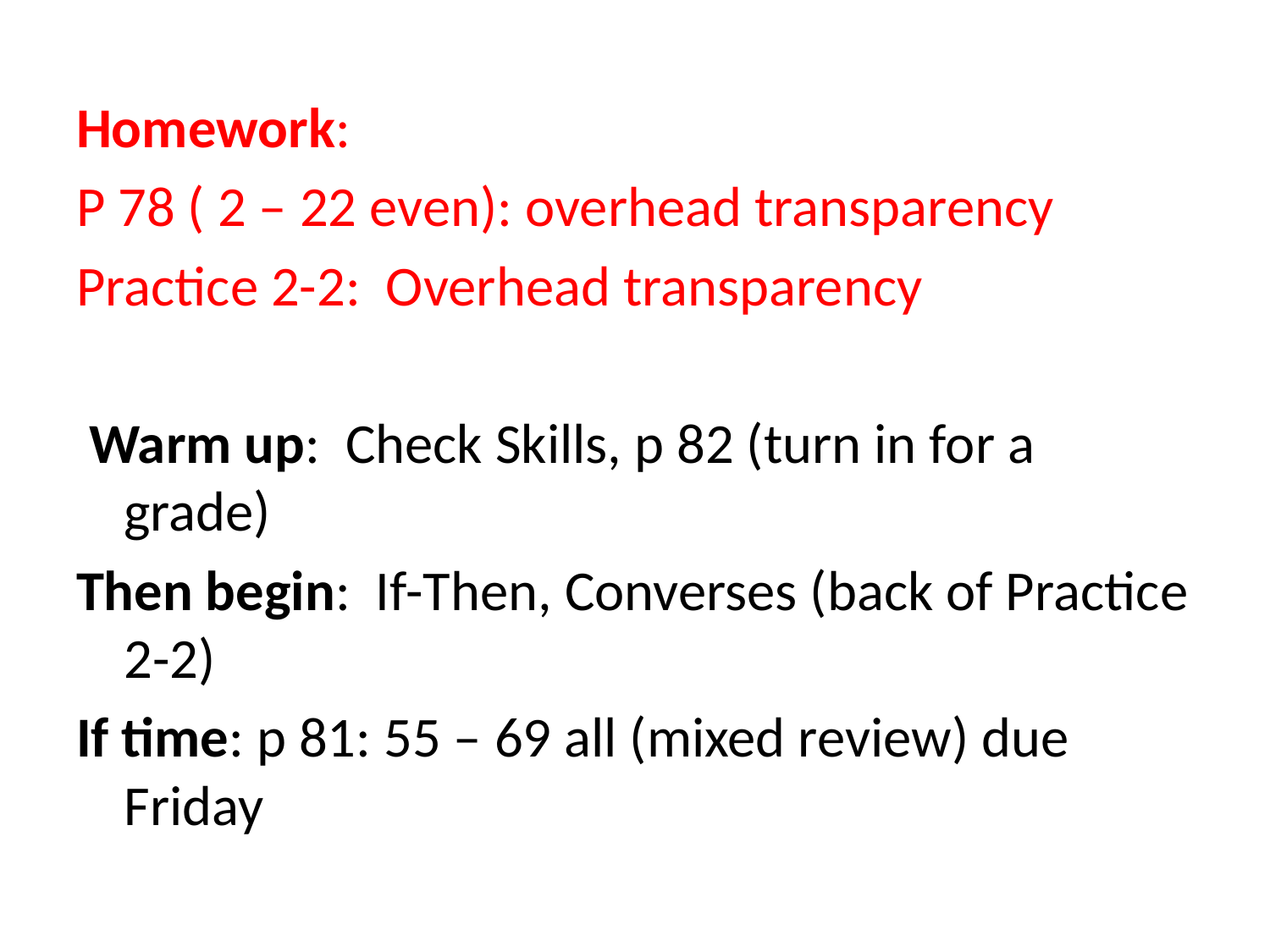

#
Homework:
P 78 ( 2 – 22 even): overhead transparency
Practice 2-2:  Overhead transparency

 Warm up:  Check Skills, p 82 (turn in for a grade)
Then begin:  If-Then, Converses (back of Practice 2-2)
If time: p 81: 55 – 69 all (mixed review) due Friday